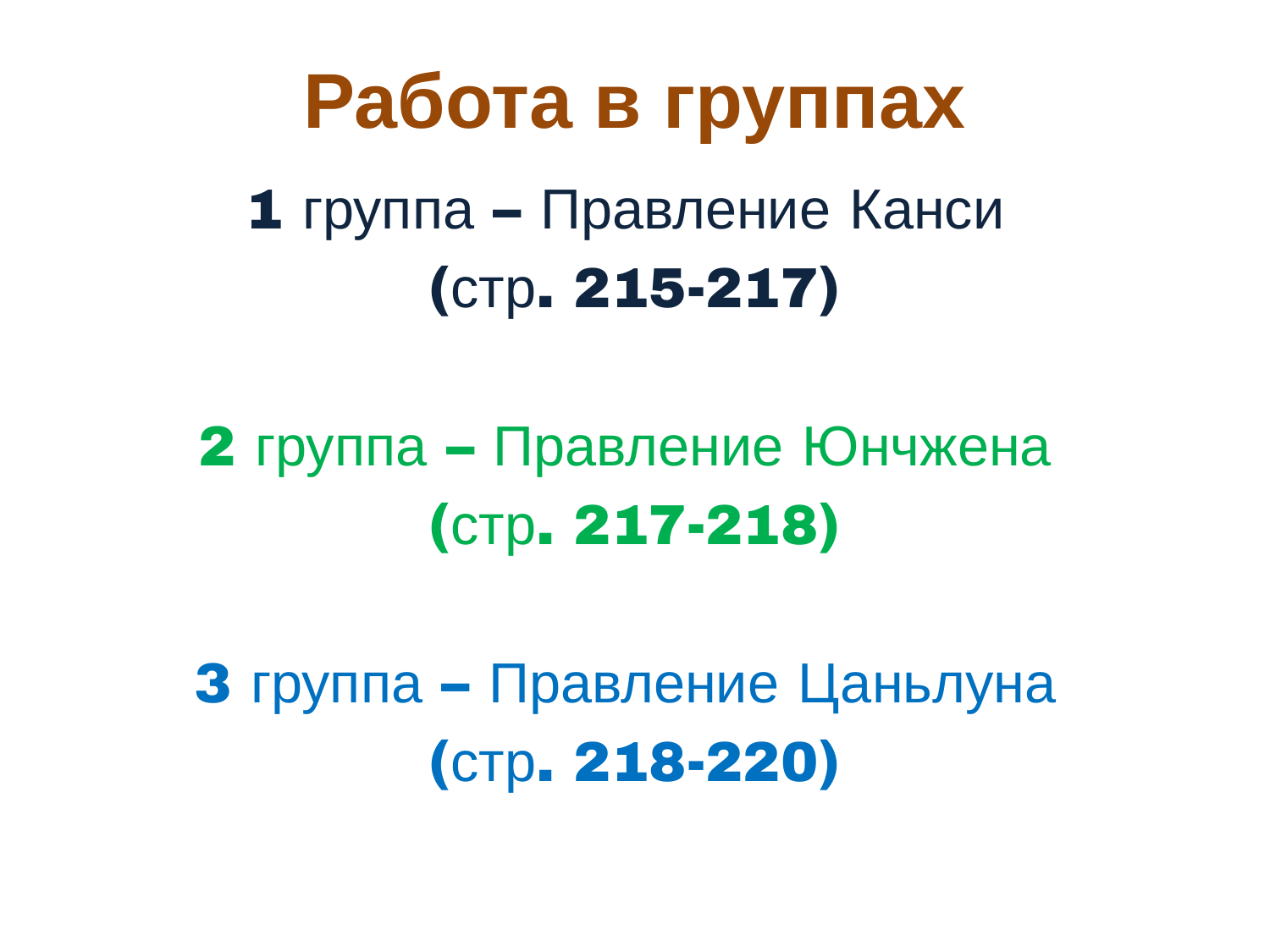

# Работа в группах
1 группа – Правление Канси
(стр. 215-217)

2 группа – Правление Юнчжена
(стр. 217-218)

3 группа – Правление Цаньлуна
(стр. 218-220)